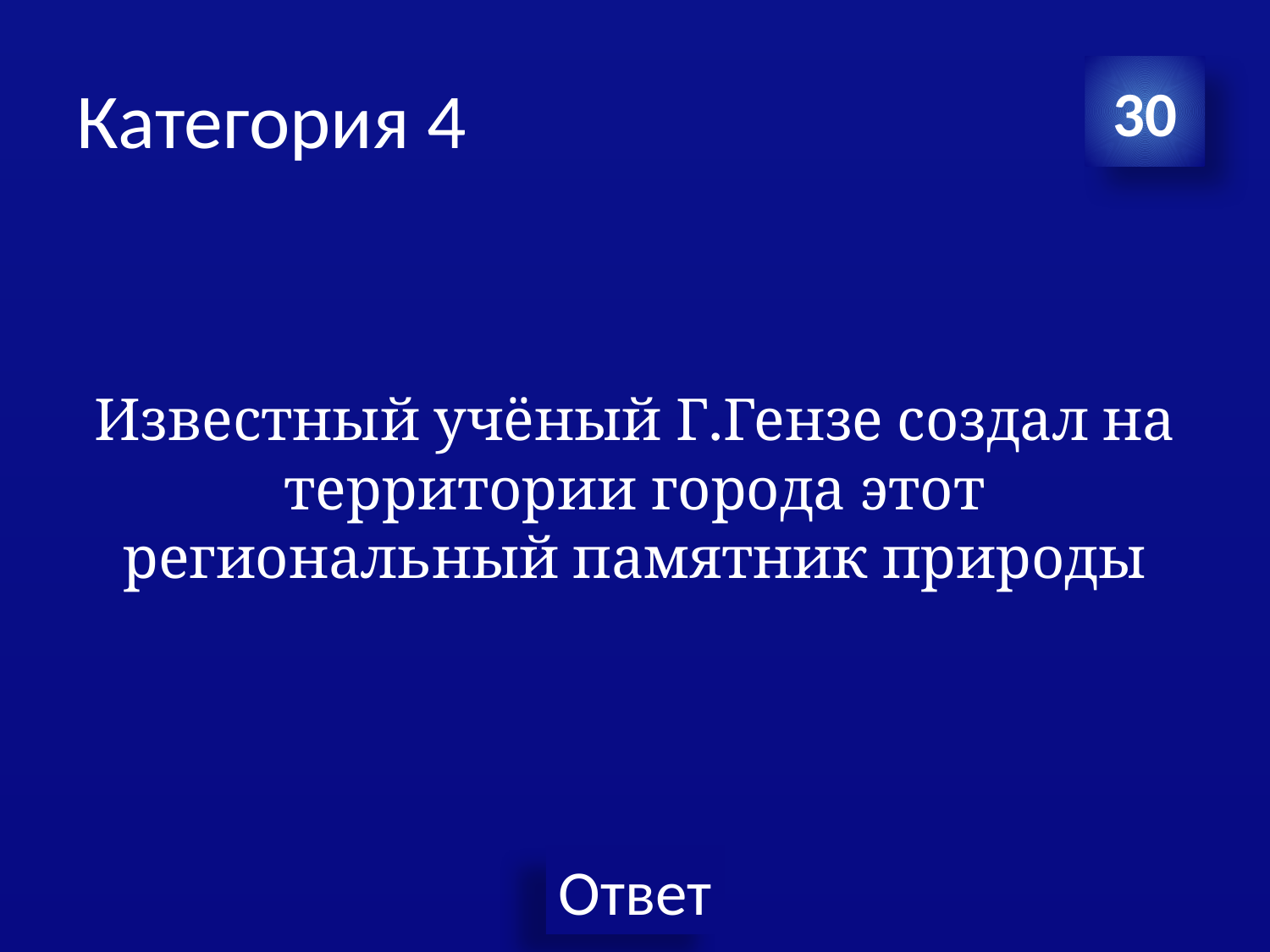

# Категория 4
30
Известный учёный Г.Гензе создал на территории города этот региональный памятник природы